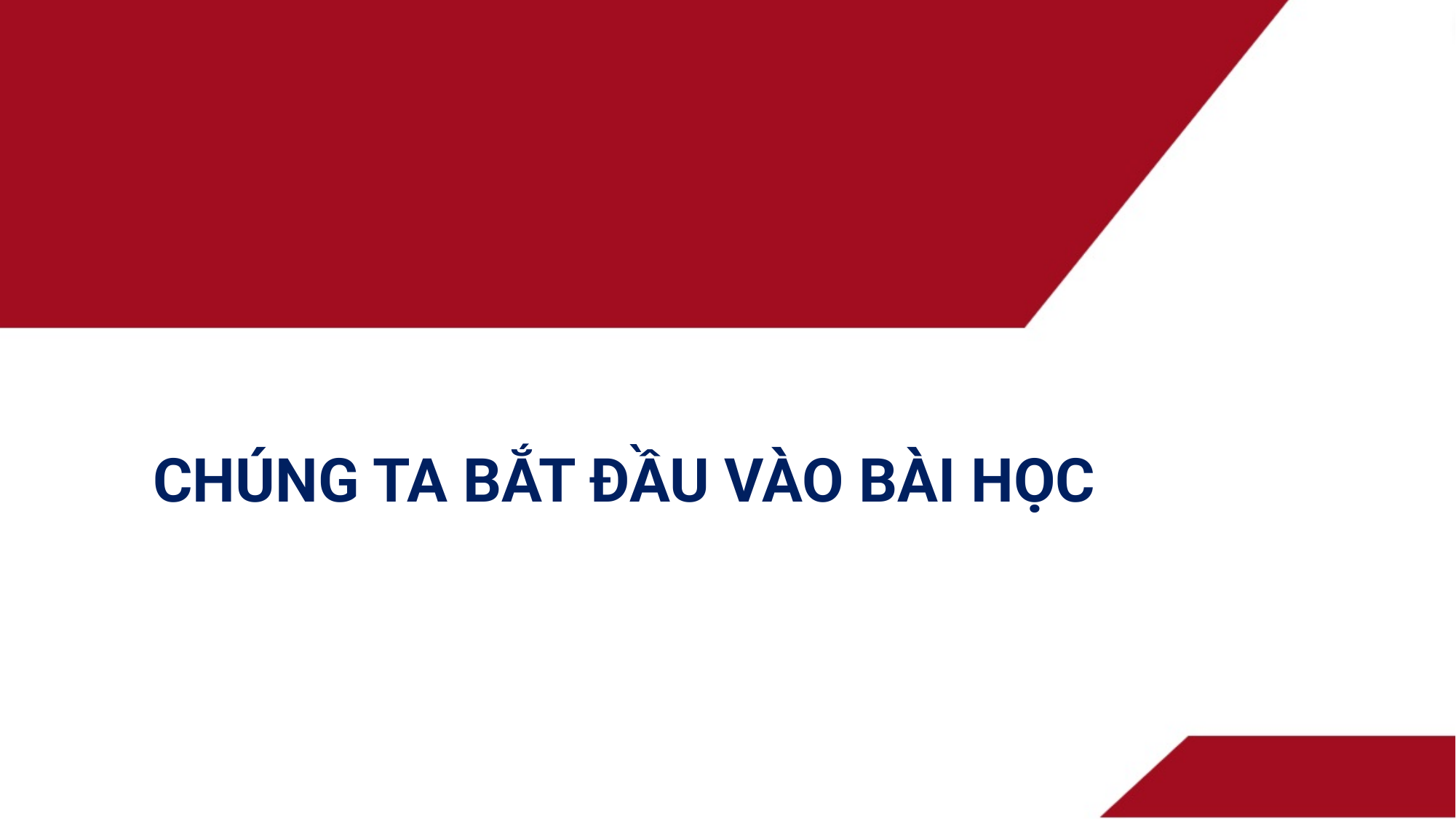

CHÚNG TA BẮT ĐẦU VÀO BÀI HỌC